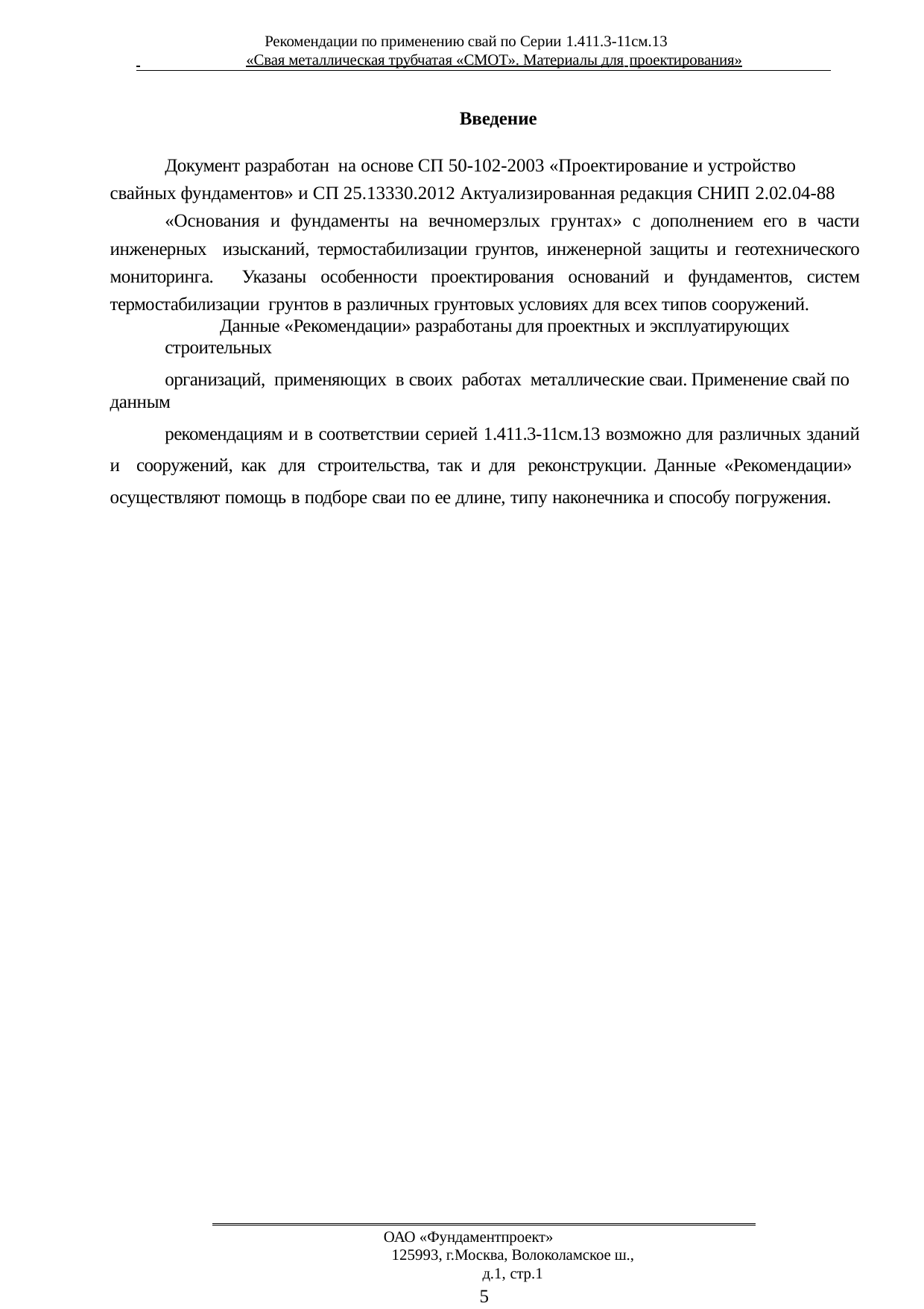

Рекомендации по применению свай по Серии 1.411.3-11см.13
 	«Свая металлическая трубчатая «СМОТ». Материалы для проектирования»

Введение

Документ разработан на основе СП 50-102-2003 «Проектирование и устройство  свайных фундаментов» и СП 25.13330.2012 Актуализированная редакция СНИП 2.02.04-88
«Основания и фундаменты на вечномерзлых грунтах» с дополнением его в части инженерных  изысканий, термостабилизации грунтов, инженерной защиты и геотехнического мониторинга.  Указаны особенности проектирования оснований и фундаментов, систем термостабилизации  грунтов в различных грунтовых условиях для всех типов сооружений.
Данные «Рекомендации» разработаны для проектных и эксплуатирующих  строительных
организаций,  применяющих  в своих  работах  металлические сваи. Применение свай по данным
рекомендациям и в соответствии серией 1.411.3-11см.13 возможно для различных зданий и  сооружений, как для строительства, так и для реконструкции. Данные «Рекомендации»  осуществляют помощь в подборе сваи по ее длине, типу наконечника и способу погружения.
ОАО «Фундаментпроект»
125993, г.Москва, Волоколамское ш., д.1, стр.1
5